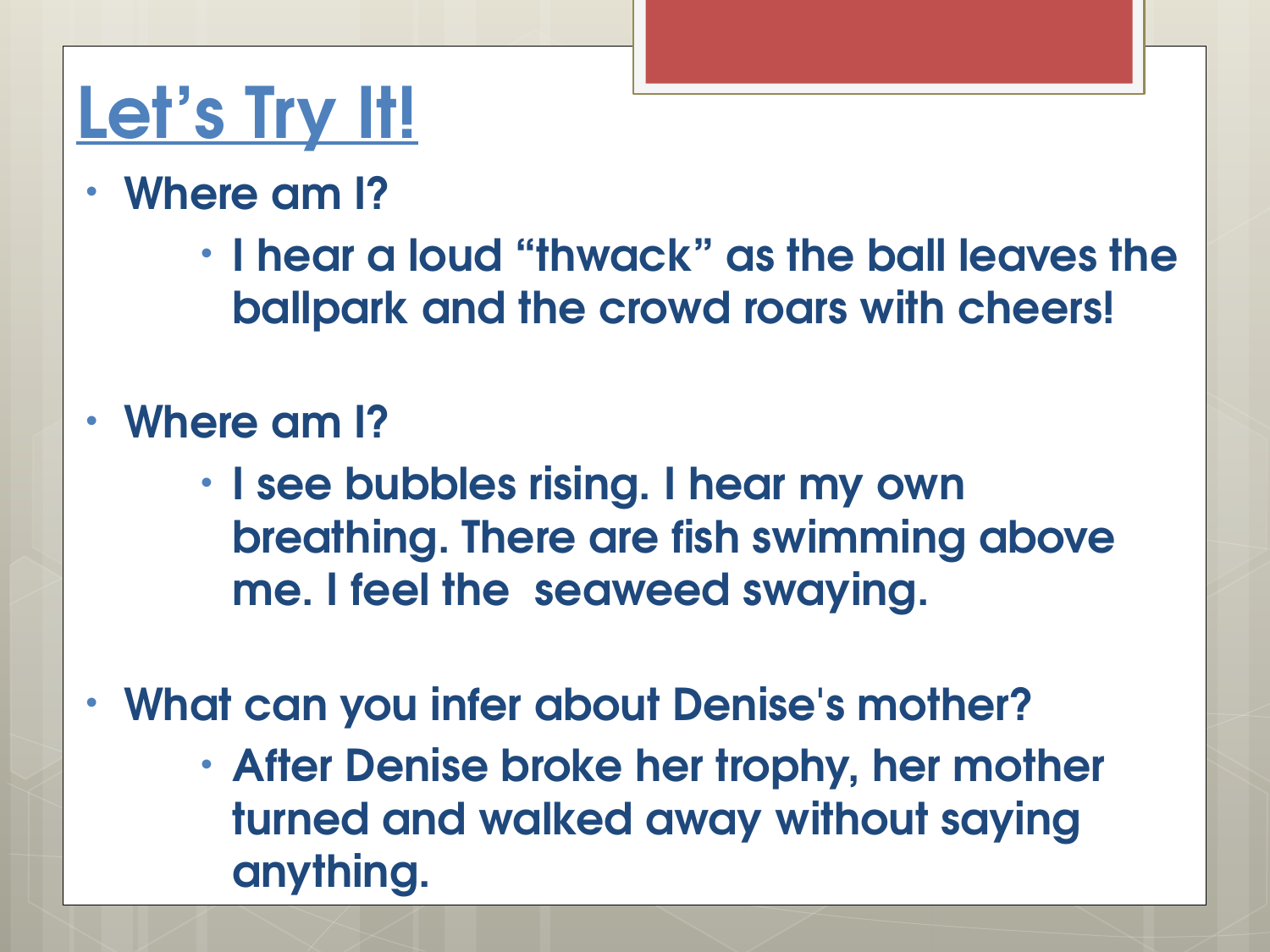

# Let’s Try It!
Where am I?
I hear a loud “thwack” as the ball leaves the ballpark and the crowd roars with cheers!
Where am I?
I see bubbles rising. I hear my own breathing. There are fish swimming above me. I feel the  seaweed swaying.
What can you infer about Denise's mother?
After Denise broke her trophy, her mother turned and walked away without saying anything.